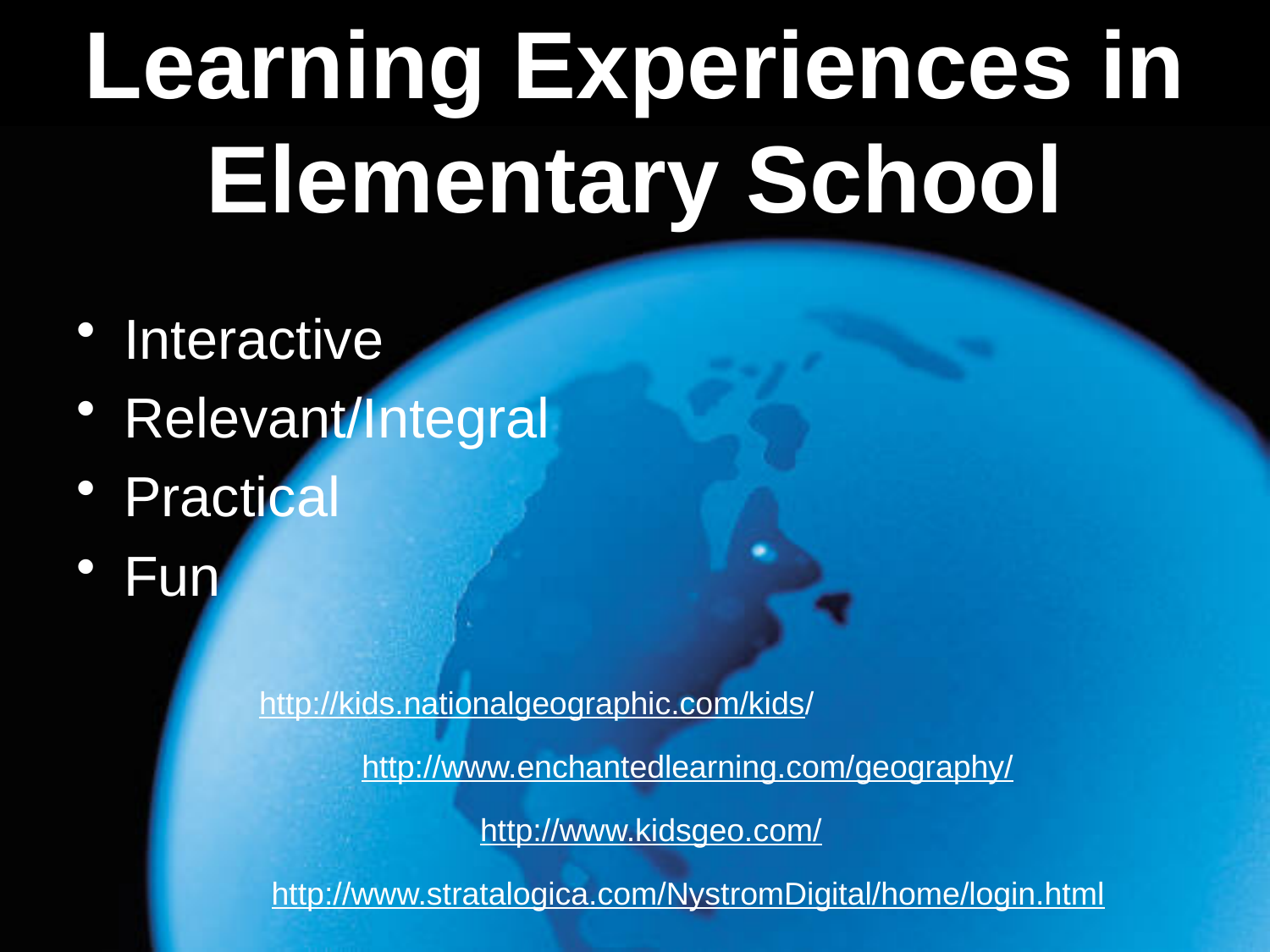

# Learning Experiences in Elementary School
Interactive
Relevant/Integral
Practical
Fun

http://kids.nationalgeographic.com/kids/
http://www.enchantedlearning.com/geography/
http://www.kidsgeo.com/
http://www.stratalogica.com/NystromDigital/home/login.html